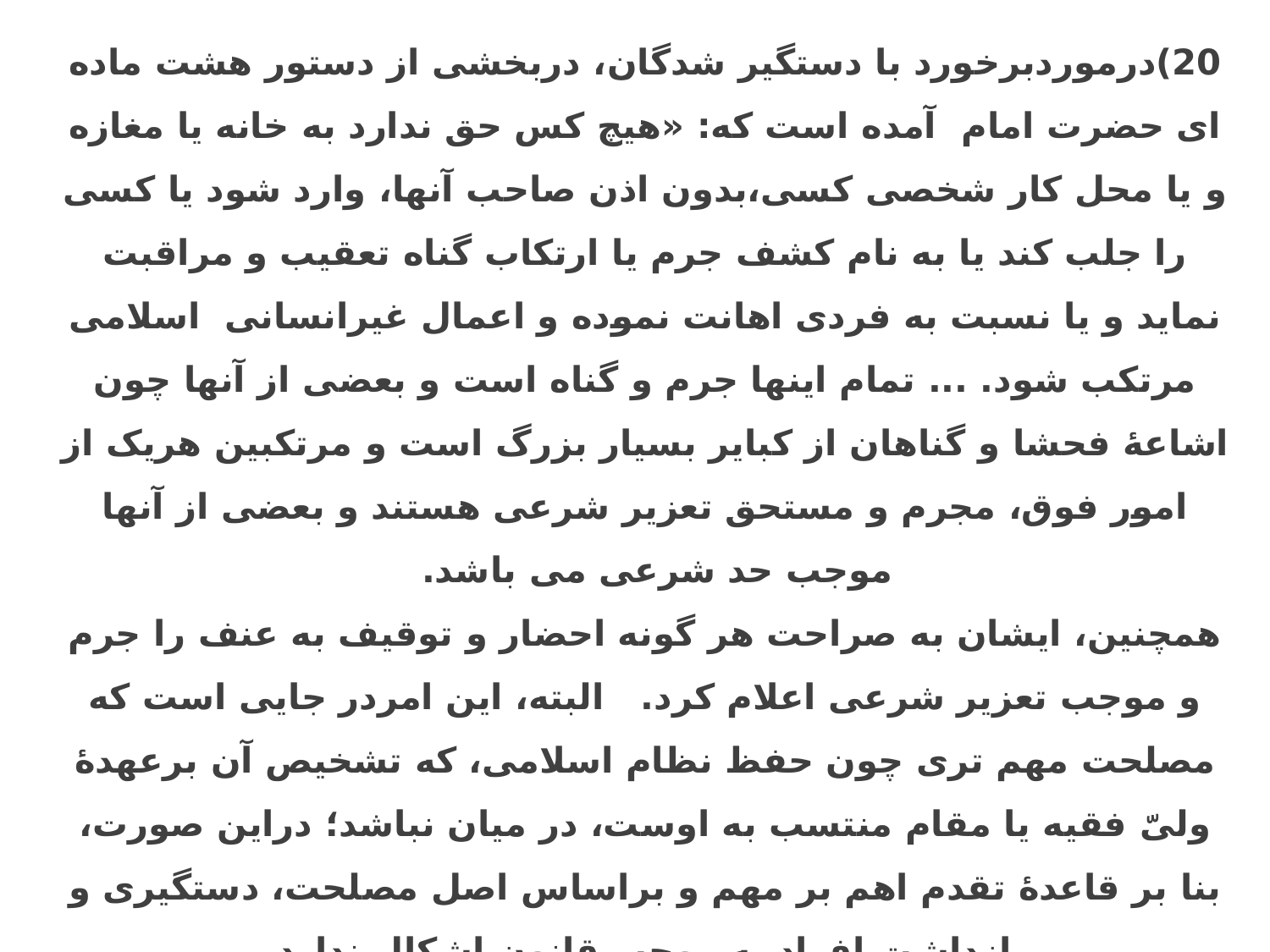

20)درموردبرخورد با دستگیر شدگان، دربخشی از دستور هشت ماده ای حضرت امام  آمده است که: «هیچ کس حق ندارد به خانه یا مغازه و یا محل کار شخصی کسی،بدون اذن صاحب آنها، وارد شود یا کسی را جلب کند یا به نام کشف جرم یا ارتکاب گناه تعقیب و مراقبت نماید و یا نسبت به فردی اهانت نموده و اعمال غیرانسانی  اسلامی مرتکب شود. ... تمام اینها جرم و گناه است و بعضی از آنها چون اشاعۀ فحشا و گناهان از کبایر بسیار بزرگ است و مرتکبین هریک از امور فوق، مجرم و مستحق تعزیر شرعی هستند و بعضی از آنها موجب حد شرعی می باشد.
همچنین، ایشان به صراحت هر گونه احضار و توقیف به عنف را جرم و موجب تعزیر شرعی اعلام کرد.   البته، این امردر جایی است که مصلحت مهم تری چون حفظ نظام اسلامی، که تشخیص آن برعهدۀ ولیّ فقیه یا مقام منتسب به اوست، در میان نباشد؛ دراین صورت، بنا بر قاعدۀ تقدم اهم بر مهم و براساس اصل مصلحت، دستگیری و بازداشت افراد به موجب قانون اشکال ندارد.